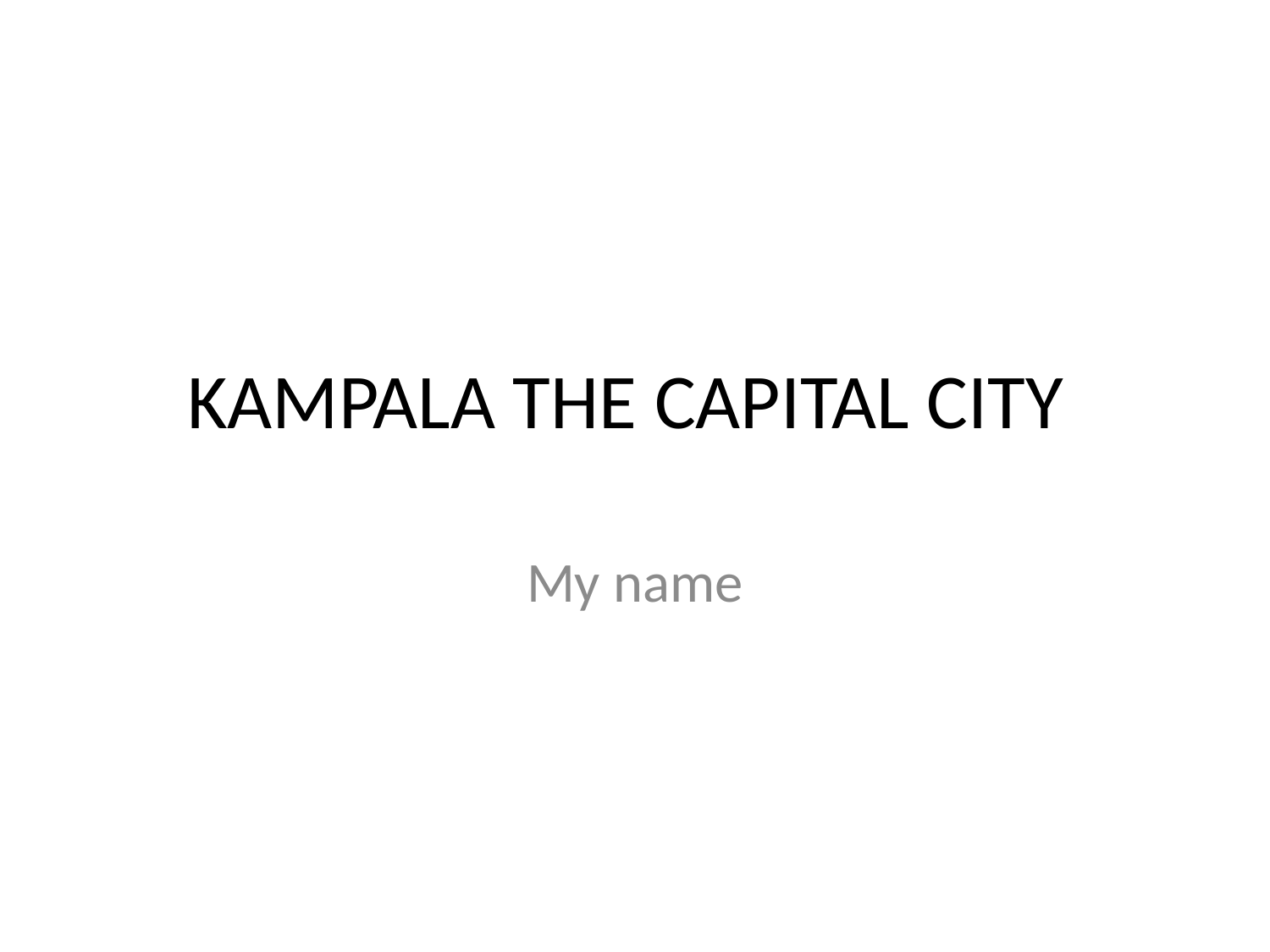

# KAMPALA THE CAPITAL CITY
My name